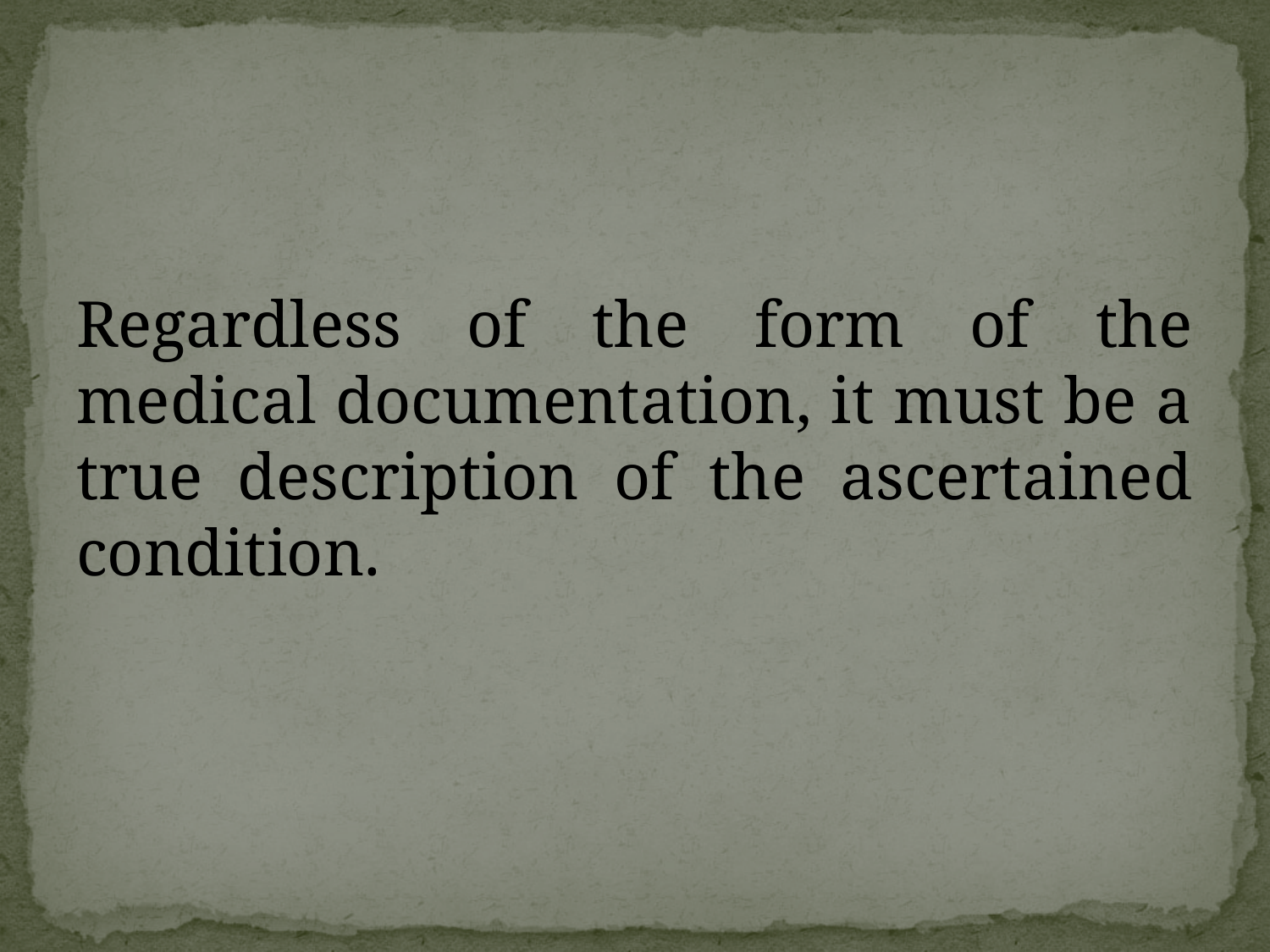

Regardless of the form of the medical documentation, it must be a true description of the ascertained condition.